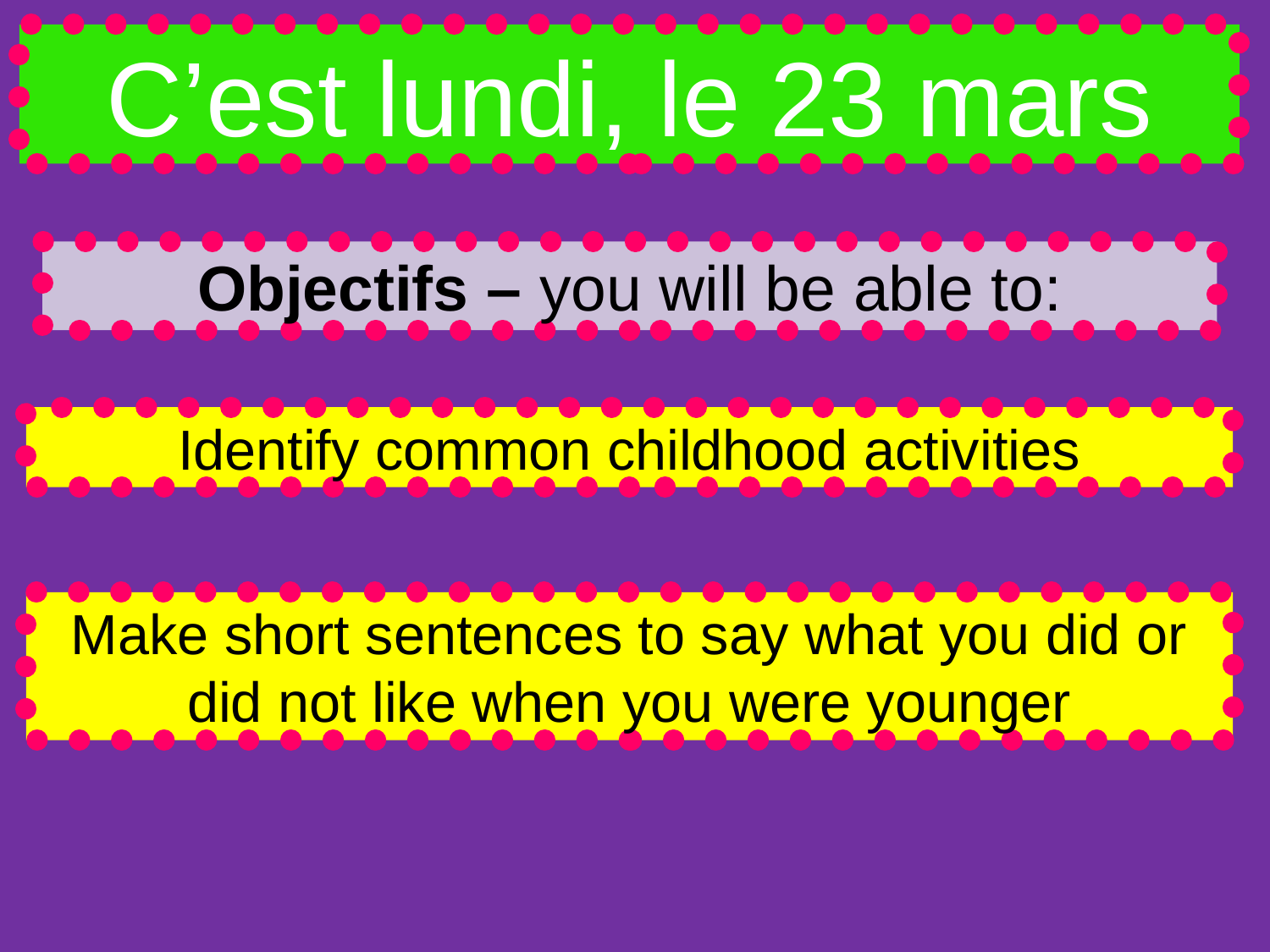

C’est lundi, le 23 mars
Objectifs – you will be able to:
Identify common childhood activities
Make short sentences to say what you did or did not like when you were younger